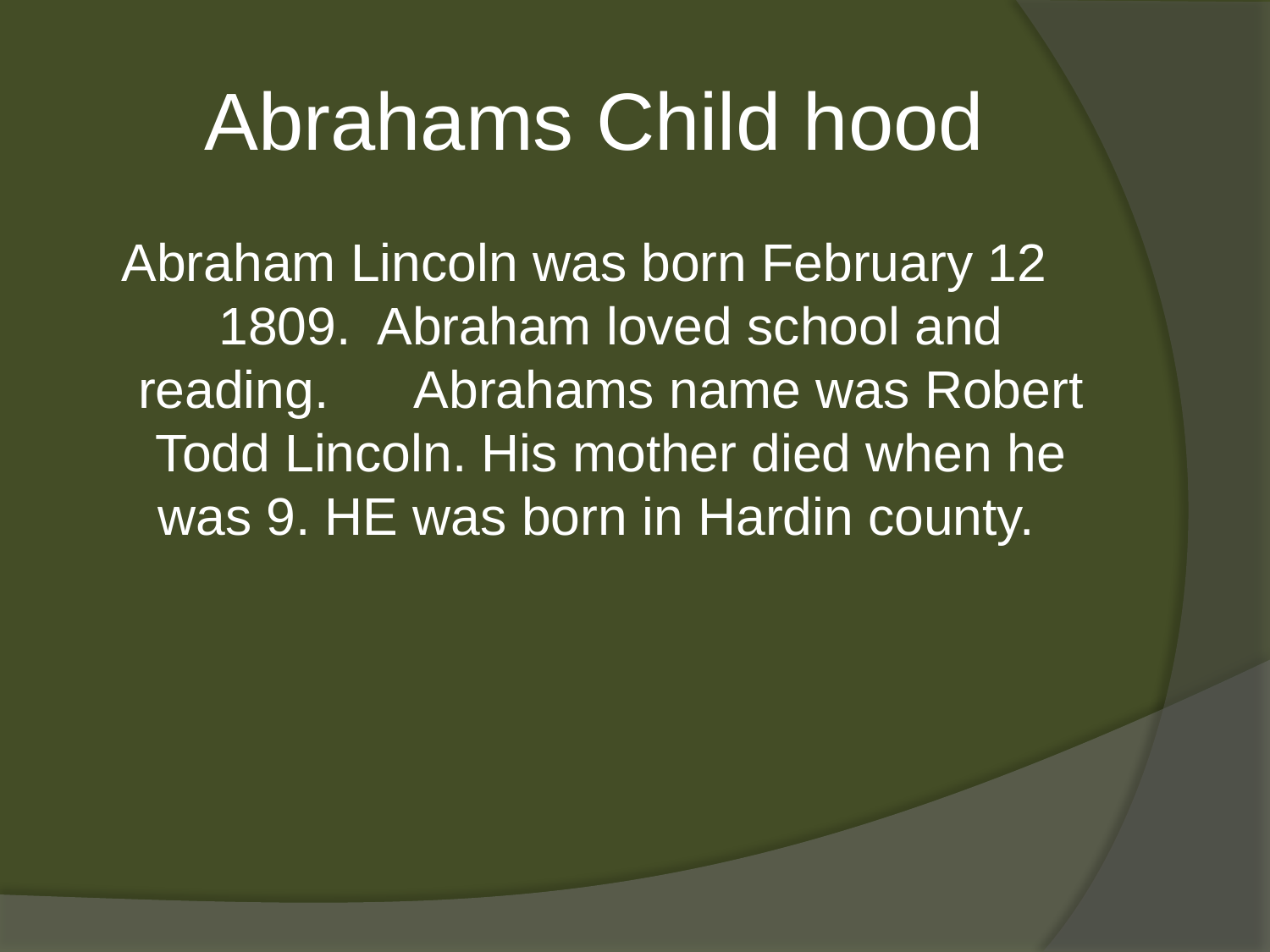

# Abrahams Child hood
Abraham Lincoln was born February 12 1809.  Abraham loved school and reading.      Abrahams name was Robert Todd Lincoln. His mother died when he was 9. HE was born in Hardin county.